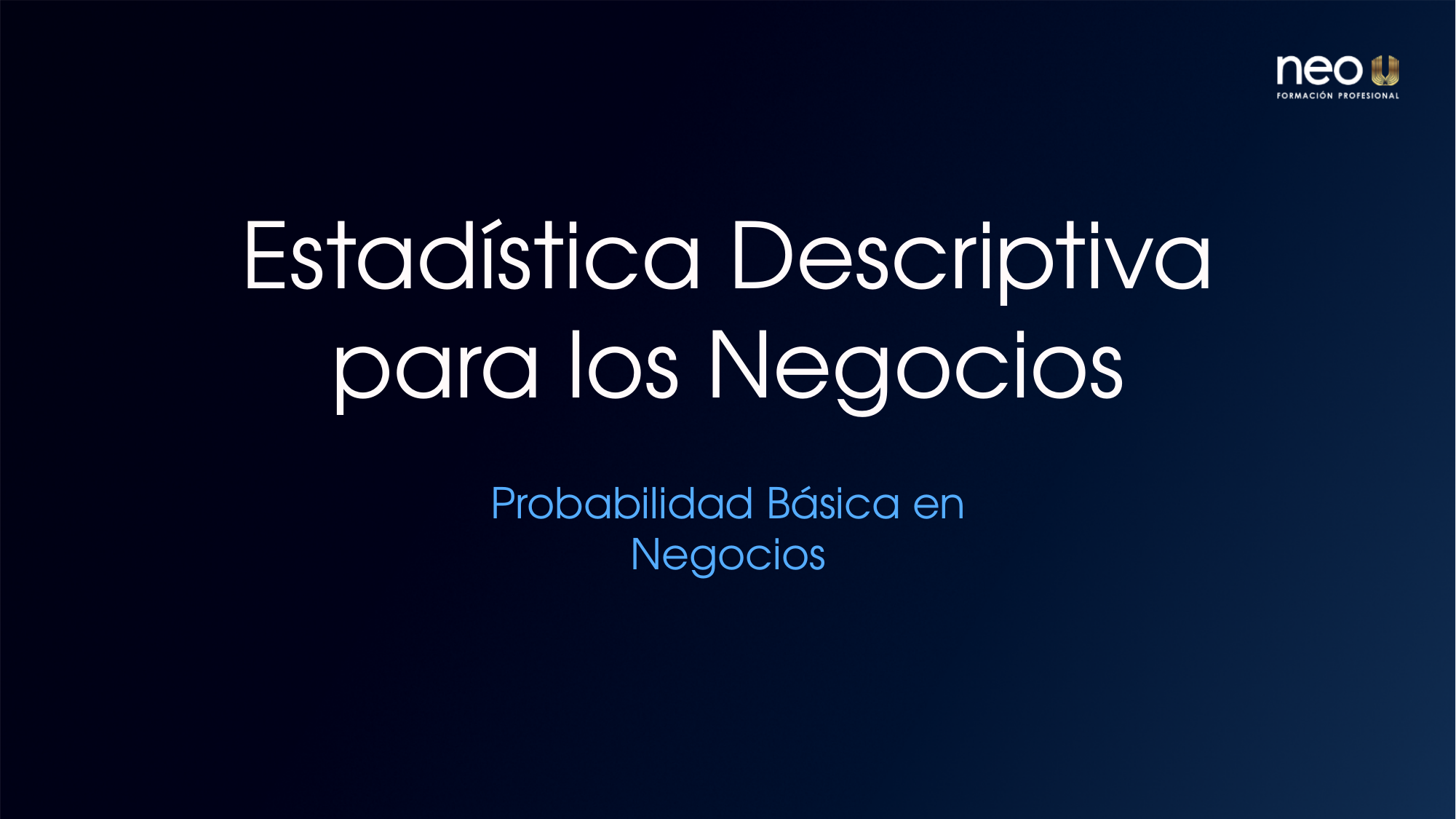

# Estadística Descriptiva para los Negocios
Probabilidad Básica en Negocios